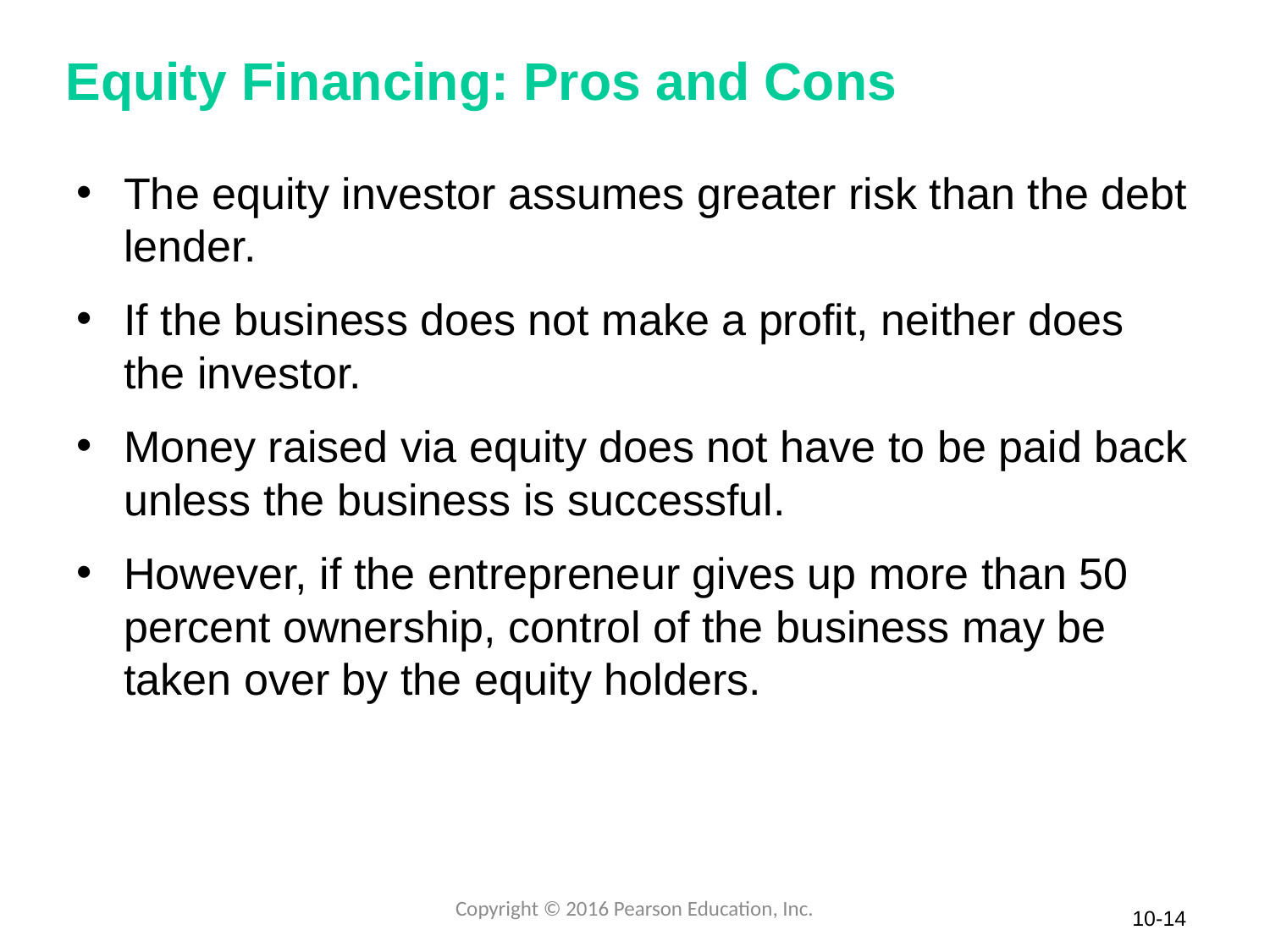

# Equity Financing: Pros and Cons
The equity investor assumes greater risk than the debt lender.

If the business does not make a profit, neither does the investor.

Money raised via equity does not have to be paid back unless the business is successful.

However, if the entrepreneur gives up more than 50 percent ownership, control of the business may be taken over by the equity holders.

Copyright © 2016 Pearson Education, Inc.